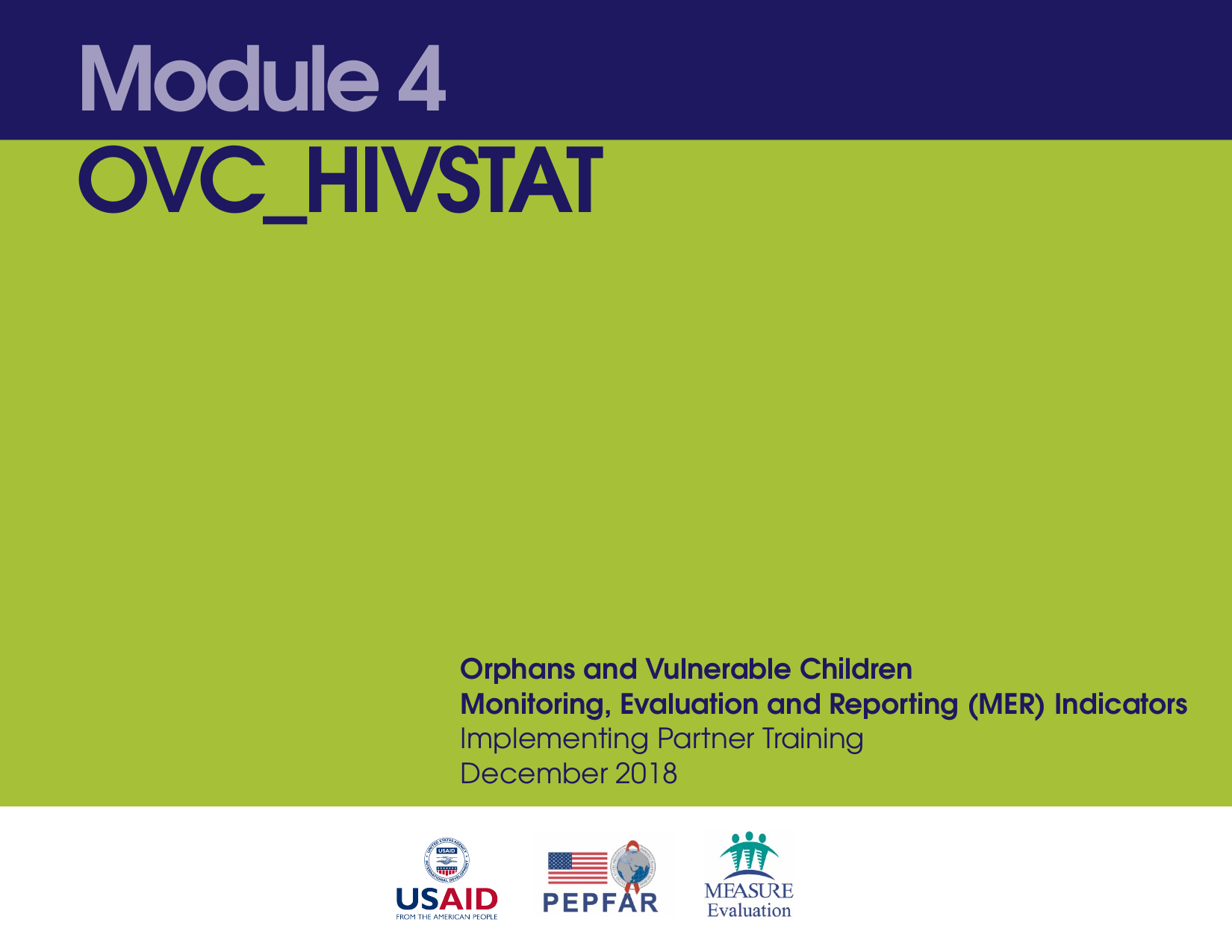

Module 4
OVC_HIVSTAT

Orphans and Vulnerable Children
Monitoring, Evaluation and Reporting (MER) Indicators
Implementing Partner Training
December 2018